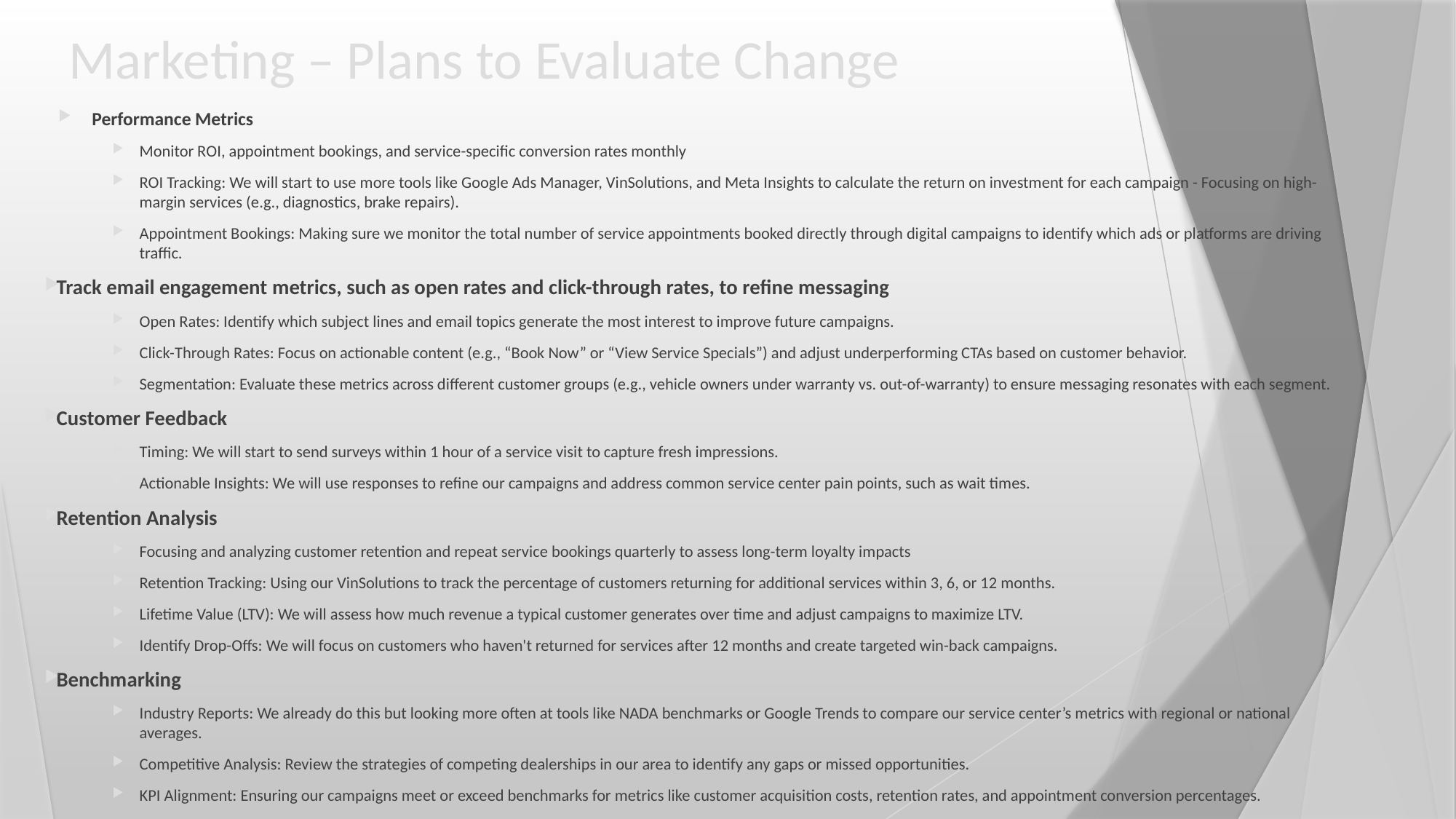

# Marketing – Plans to Evaluate Change
Performance Metrics
Monitor ROI, appointment bookings, and service-specific conversion rates monthly
ROI Tracking: We will start to use more tools like Google Ads Manager, VinSolutions, and Meta Insights to calculate the return on investment for each campaign - Focusing on high-margin services (e.g., diagnostics, brake repairs).
Appointment Bookings: Making sure we monitor the total number of service appointments booked directly through digital campaigns to identify which ads or platforms are driving traffic.
Track email engagement metrics, such as open rates and click-through rates, to refine messaging
Open Rates: Identify which subject lines and email topics generate the most interest to improve future campaigns.
Click-Through Rates: Focus on actionable content (e.g., “Book Now” or “View Service Specials”) and adjust underperforming CTAs based on customer behavior.
Segmentation: Evaluate these metrics across different customer groups (e.g., vehicle owners under warranty vs. out-of-warranty) to ensure messaging resonates with each segment.
Customer Feedback
Timing: We will start to send surveys within 1 hour of a service visit to capture fresh impressions.
Actionable Insights: We will use responses to refine our campaigns and address common service center pain points, such as wait times.
Retention Analysis
Focusing and analyzing customer retention and repeat service bookings quarterly to assess long-term loyalty impacts
Retention Tracking: Using our VinSolutions to track the percentage of customers returning for additional services within 3, 6, or 12 months.
Lifetime Value (LTV): We will assess how much revenue a typical customer generates over time and adjust campaigns to maximize LTV.
Identify Drop-Offs: We will focus on customers who haven't returned for services after 12 months and create targeted win-back campaigns.
Benchmarking
Industry Reports: We already do this but looking more often at tools like NADA benchmarks or Google Trends to compare our service center’s metrics with regional or national averages.
Competitive Analysis: Review the strategies of competing dealerships in our area to identify any gaps or missed opportunities.
KPI Alignment: Ensuring our campaigns meet or exceed benchmarks for metrics like customer acquisition costs, retention rates, and appointment conversion percentages.